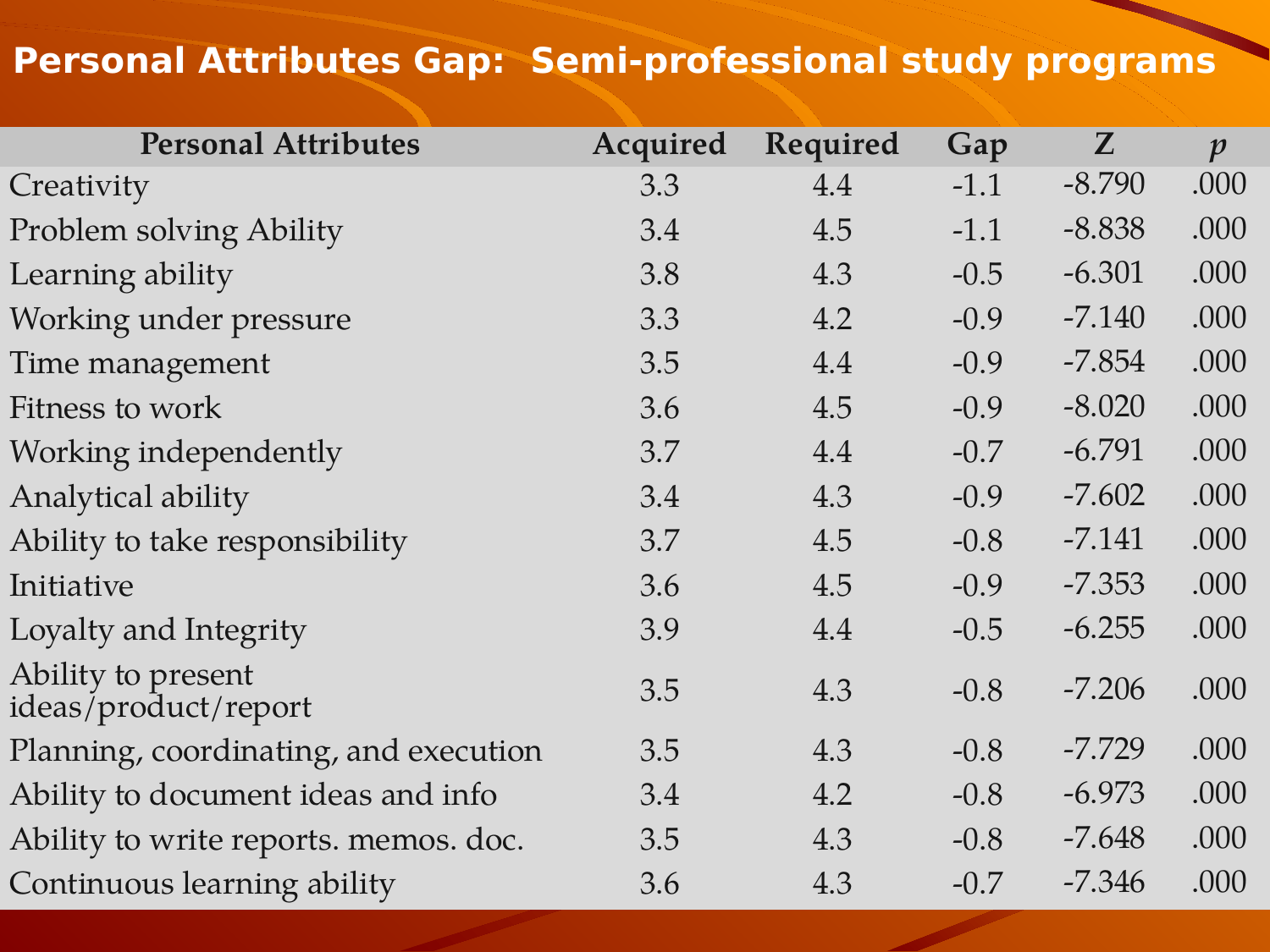

Personal Attributes Gap:  Semi-professional study programs
| Personal Attributes | Acquired | Required | Gap | Z | p |
| --- | --- | --- | --- | --- | --- |
| Creativity | 3.3 | 4.4 | -1.1 | -8.790 | .000 |
| Problem solving Ability | 3.4 | 4.5 | -1.1 | -8.838 | .000 |
| Learning ability | 3.8 | 4.3 | -0.5 | -6.301 | .000 |
| Working under pressure | 3.3 | 4.2 | -0.9 | -7.140 | .000 |
| Time management | 3.5 | 4.4 | -0.9 | -7.854 | .000 |
| Fitness to work | 3.6 | 4.5 | -0.9 | -8.020 | .000 |
| Working independently | 3.7 | 4.4 | -0.7 | -6.791 | .000 |
| Analytical ability | 3.4 | 4.3 | -0.9 | -7.602 | .000 |
| Ability to take responsibility | 3.7 | 4.5 | -0.8 | -7.141 | .000 |
| Initiative | 3.6 | 4.5 | -0.9 | -7.353 | .000 |
| Loyalty and Integrity | 3.9 | 4.4 | -0.5 | -6.255 | .000 |
| Ability to present ideas/product/report | 3.5 | 4.3 | -0.8 | -7.206 | .000 |
| Planning, coordinating, and execution | 3.5 | 4.3 | -0.8 | -7.729 | .000 |
| Ability to document ideas and info | 3.4 | 4.2 | -0.8 | -6.973 | .000 |
| Ability to write reports. memos. doc. | 3.5 | 4.3 | -0.8 | -7.648 | .000 |
| Continuous learning ability | 3.6 | 4.3 | -0.7 | -7.346 | .000 |